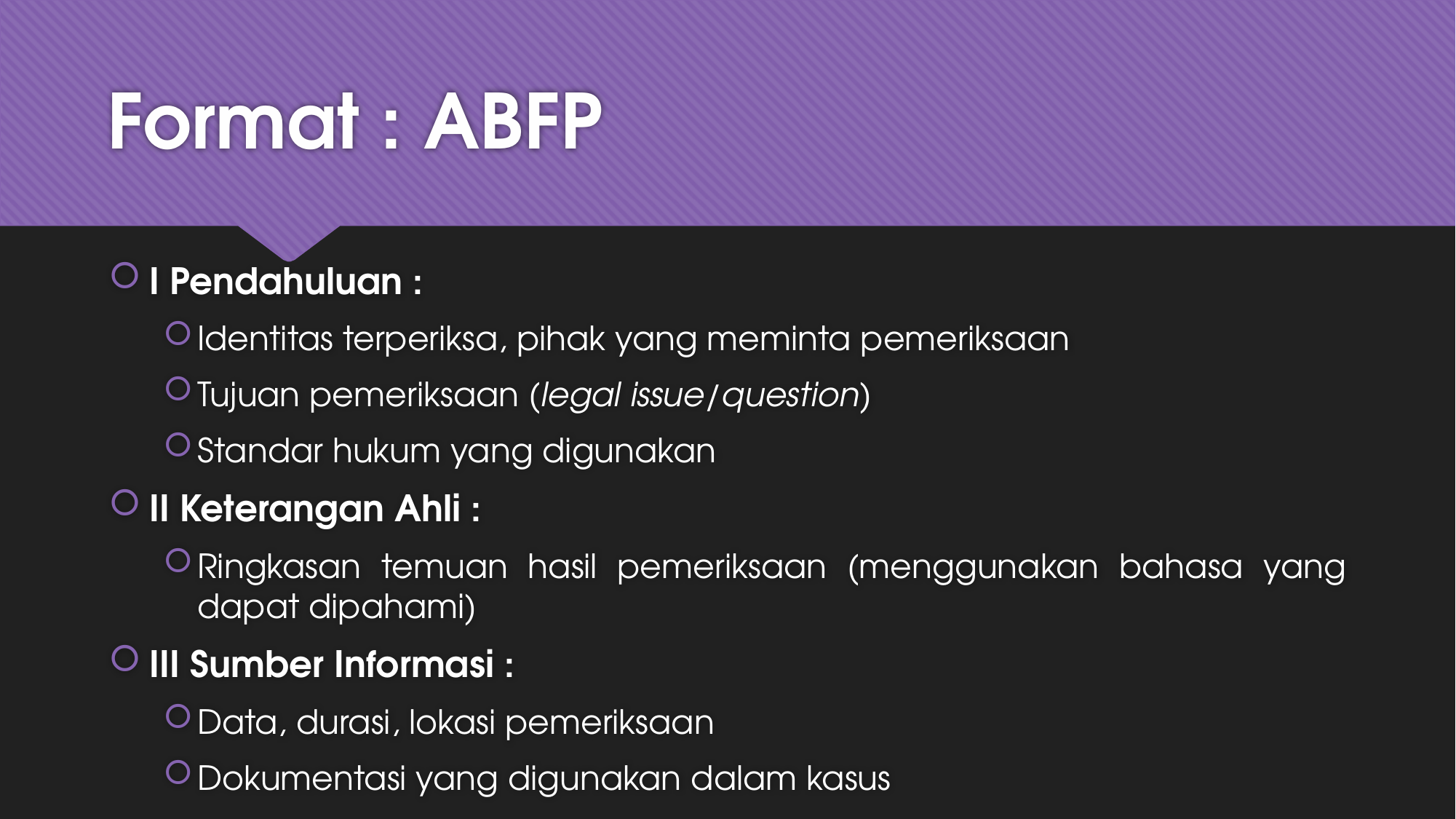

# Format : ABFP
I Pendahuluan :
Identitas terperiksa, pihak yang meminta pemeriksaan
Tujuan pemeriksaan (legal issue/question)
Standar hukum yang digunakan
II Keterangan Ahli :
Ringkasan temuan hasil pemeriksaan (menggunakan bahasa yang dapat dipahami)
III Sumber Informasi :
Data, durasi, lokasi pemeriksaan
Dokumentasi yang digunakan dalam kasus